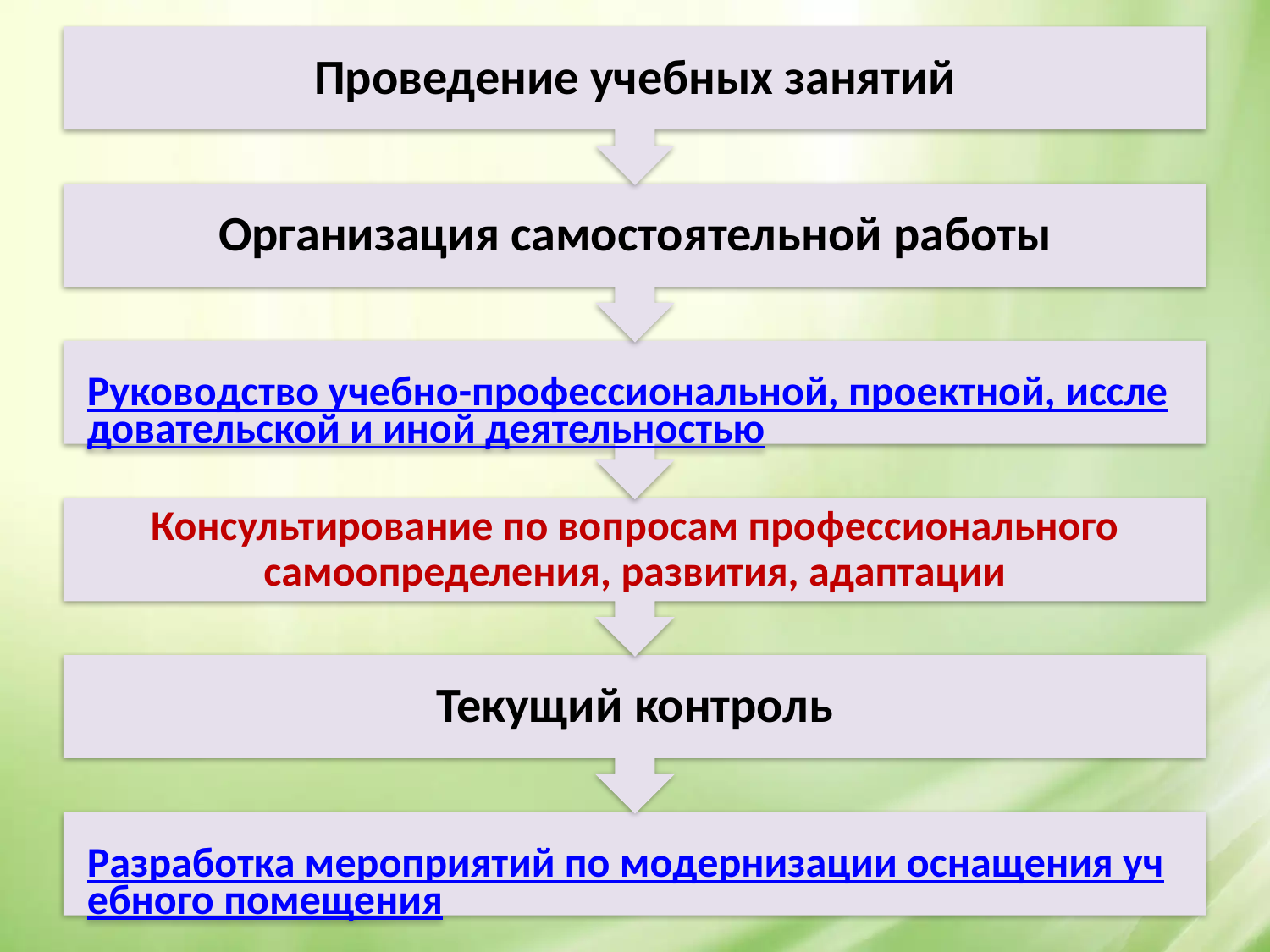

Проведение учебных занятий
Организация самостоятельной работы
Руководство учебно-профессиональной, проектной, исследовательской и иной деятельностью
Консультирование по вопросам профессионального самоопределения, развития, адаптации
Текущий контроль
Разработка мероприятий по модернизации оснащения учебного помещения